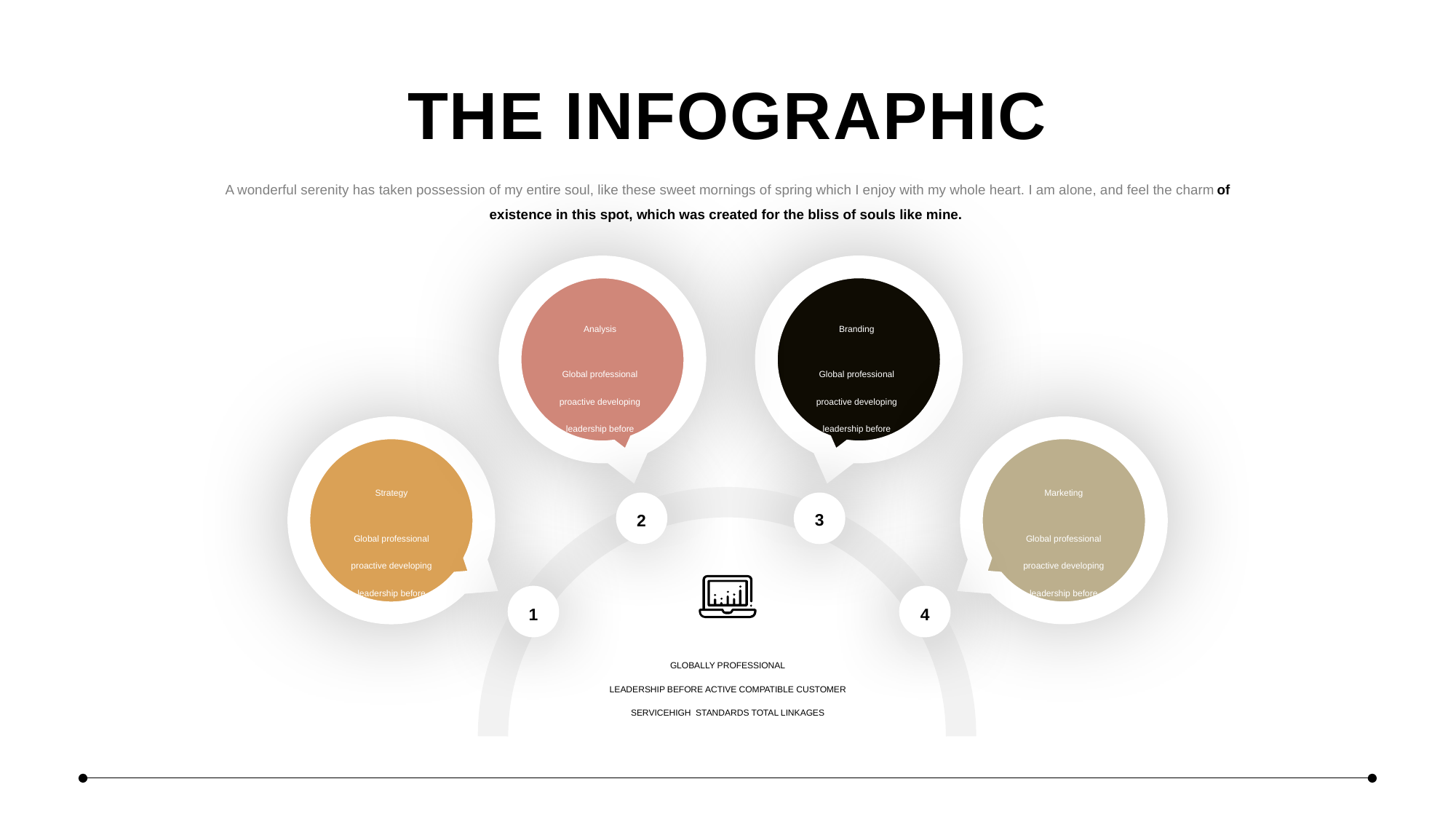

THE INFOGRAPHIC
A wonderful serenity has taken possession of my entire soul, like these sweet mornings of spring which I enjoy with my whole heart. I am alone, and feel the charm of existence in this spot, which was created for the bliss of souls like mine.

Analysis
Global professional
proactive developing leadership before
Branding
Global professional
proactive developing leadership before

Strategy
Global professional
proactive developing leadership before
Marketing
Global professional
proactive developing leadership before

2

3

1

4
GLOBALLY PROFESSIONAL
LEADERSHIP BEFORE ACTIVE COMPATIBLE CUSTOMER SERVICEHIGH  STANDARDS TOTAL LINKAGES